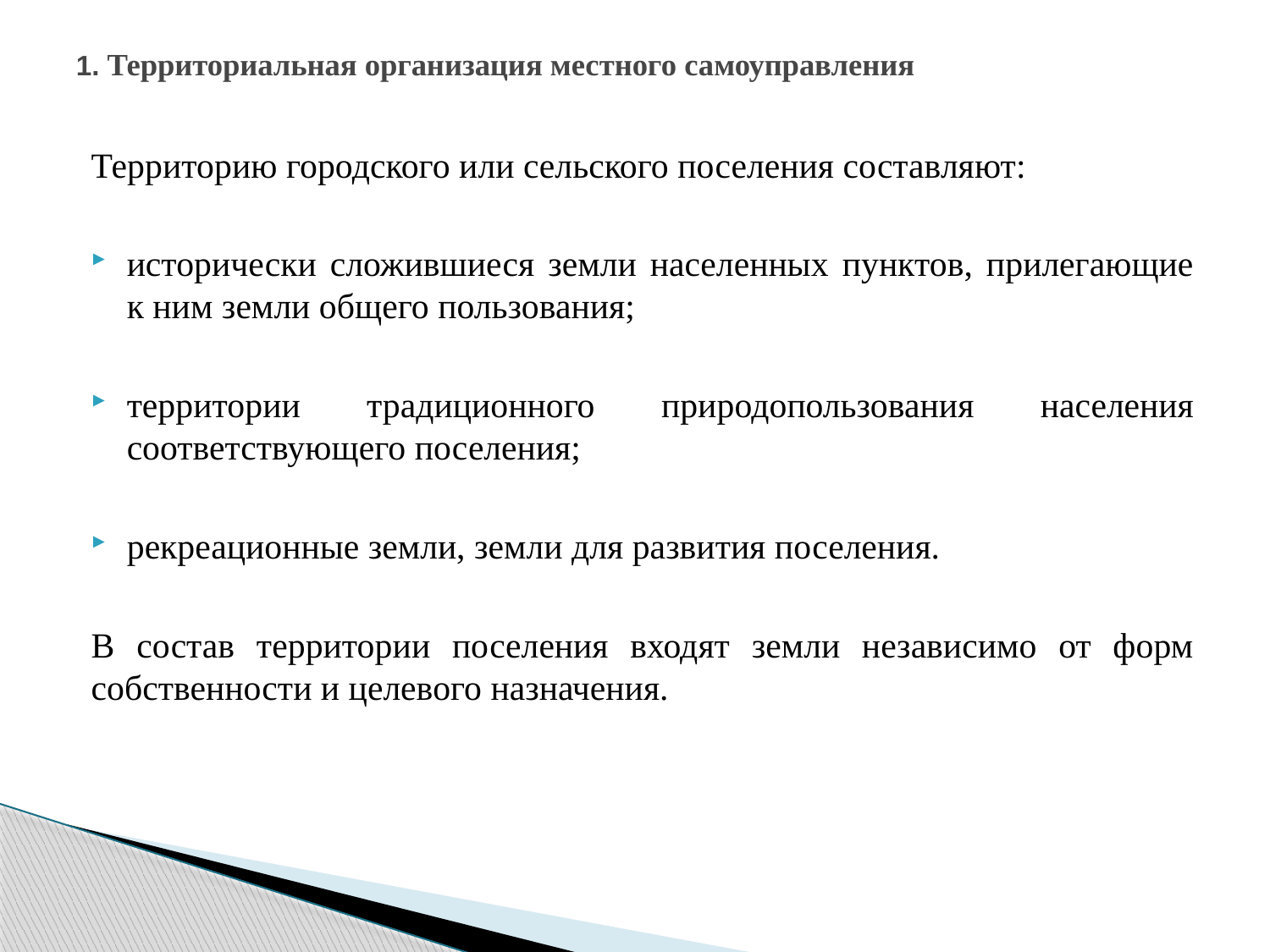

# 1. Территориальная организация местного самоуправления
Территорию городского или сельского поселения составляют:

исторически сложившиеся земли населенных пунктов, прилегающие к ним земли общего пользования;

территории традиционного природопользования населения соответствующего поселения;

рекреационные земли, земли для развития поселения.

В состав территории поселения входят земли независимо от форм собственности и целевого назначения.